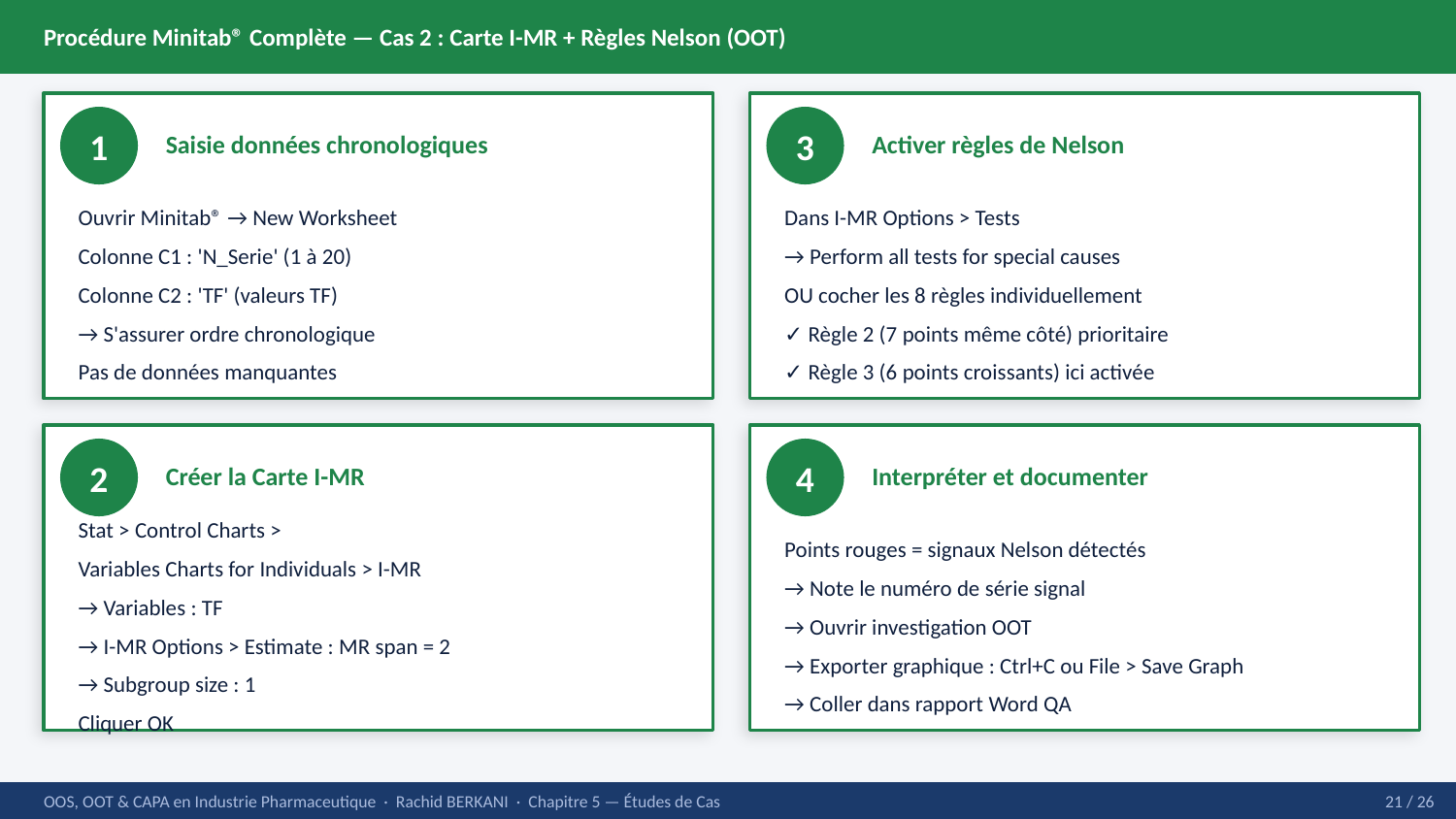

Procédure Minitab® Complète — Cas 2 : Carte I-MR + Règles Nelson (OOT)

1

3
Saisie données chronologiques
Activer règles de Nelson
Ouvrir Minitab® → New Worksheet
Colonne C1 : 'N_Serie' (1 à 20)
Colonne C2 : 'TF' (valeurs TF)
→ S'assurer ordre chronologique
Pas de données manquantes
Dans I-MR Options > Tests
→ Perform all tests for special causes
OU cocher les 8 règles individuellement
✓ Règle 2 (7 points même côté) prioritaire
✓ Règle 3 (6 points croissants) ici activée

2

4
Créer la Carte I-MR
Interpréter et documenter
Stat > Control Charts >
Variables Charts for Individuals > I-MR
→ Variables : TF
→ I-MR Options > Estimate : MR span = 2
→ Subgroup size : 1
Cliquer OK
Points rouges = signaux Nelson détectés
→ Note le numéro de série signal
→ Ouvrir investigation OOT
→ Exporter graphique : Ctrl+C ou File > Save Graph
→ Coller dans rapport Word QA

OOS, OOT & CAPA en Industrie Pharmaceutique  ·  Rachid BERKANI  ·  Chapitre 5 — Études de Cas
21 / 26